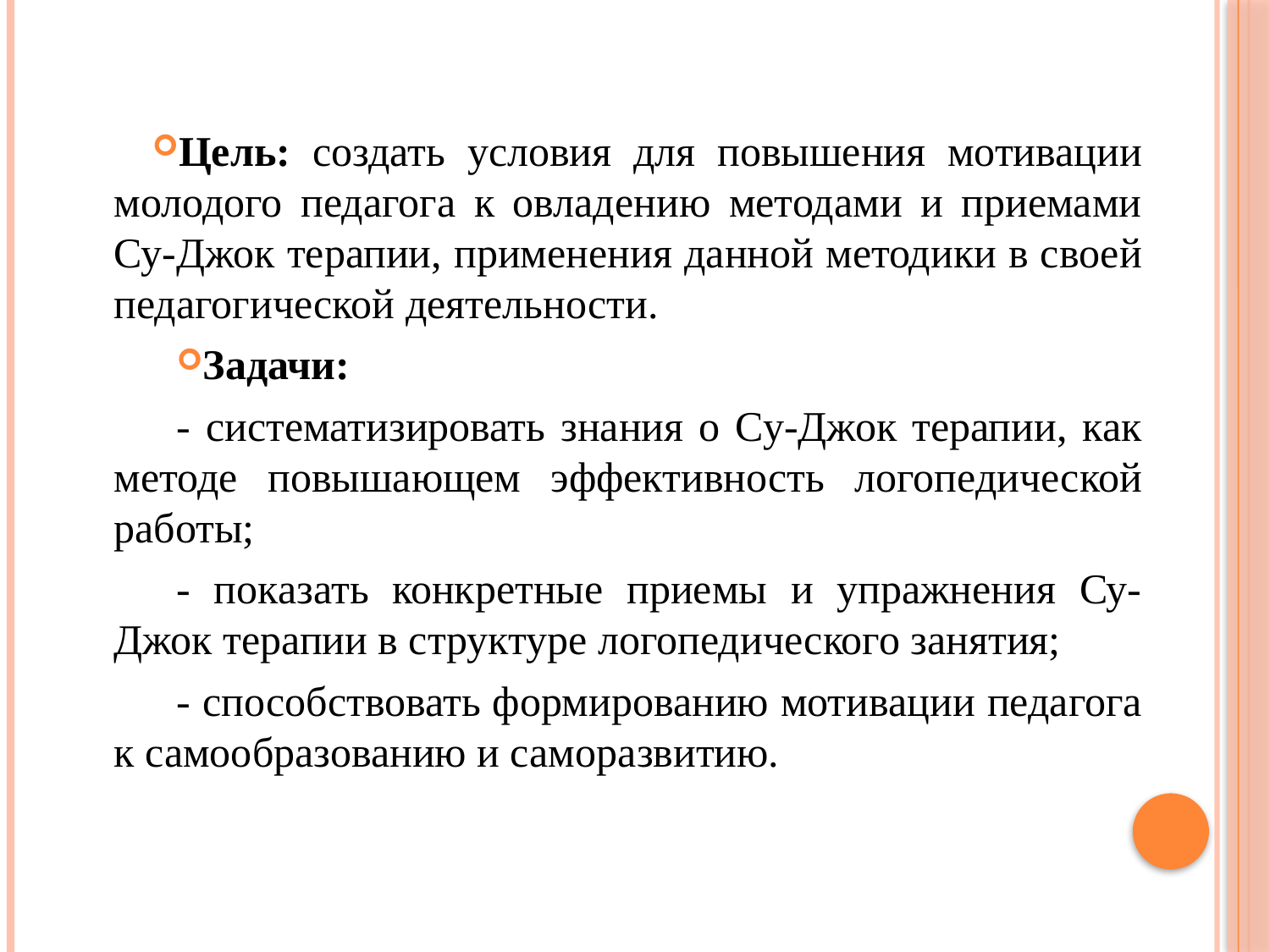

#

Цель: создать условия для повышения мотивации молодого педагога к овладению методами и приемами Су-Джок терапии, применения данной методики в своей педагогической деятельности.
Задачи:
- систематизировать знания о Су-Джок терапии, как методе повышающем эффективность логопедической работы;
- показать конкретные приемы и упражнения Су-Джок терапии в структуре логопедического занятия;
- способствовать формированию мотивации педагога к самообразованию и саморазвитию.